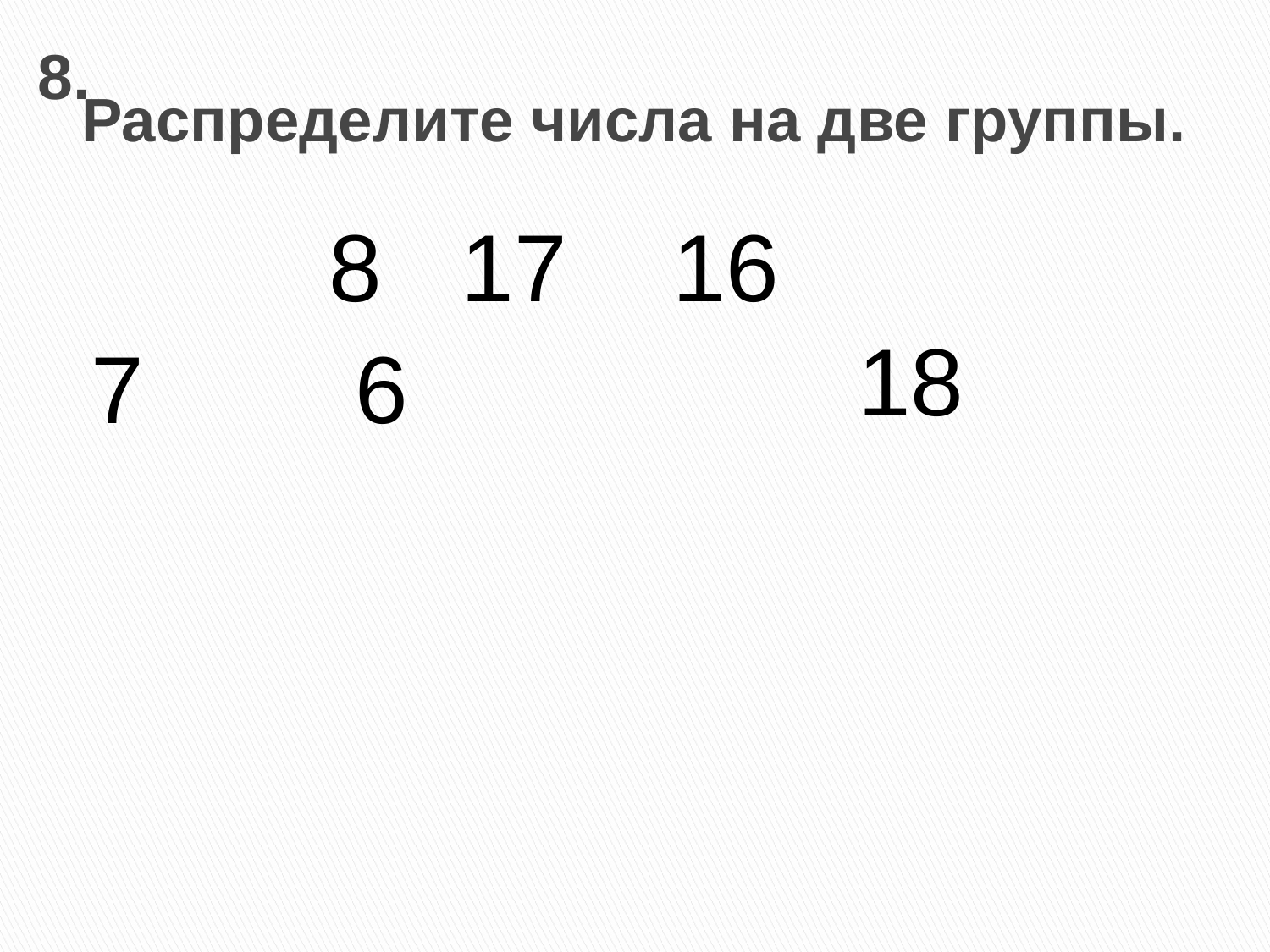

8.
# Распределите числа на две группы.
         8   17
7        6
16
       18